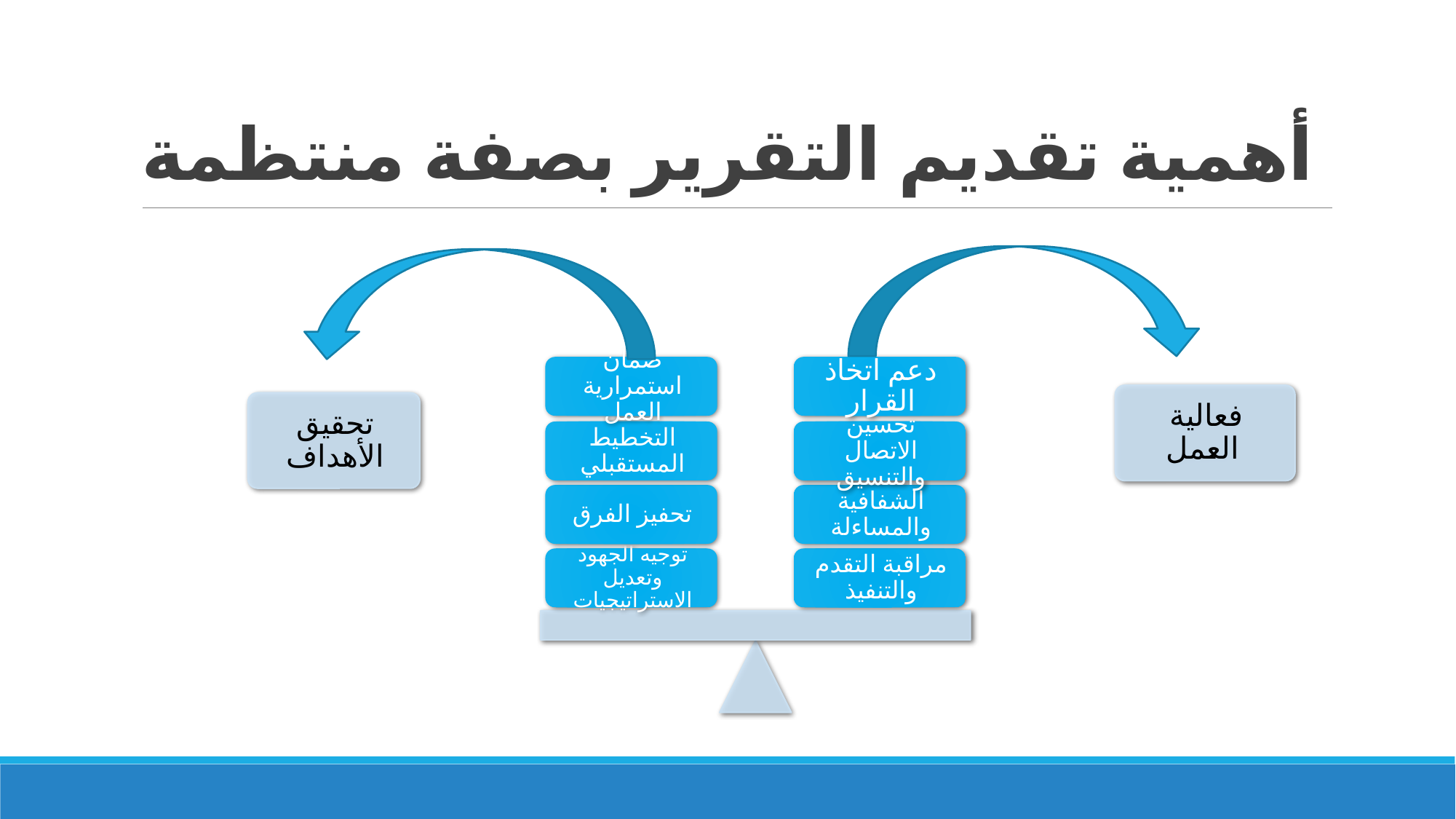

# أهمية تقديم التقرير بصفة منتظمة
تحقيق الأهداف
فعالية العمل
مراقبة التقدم والتنفيذ
الشفافية والمساءلة
تحسين الاتصال والتنسيق
دعم اتخاذ القرار
توجيه الجهود وتعديل الاستراتيجيات
تحفيز الفرق
التخطيط المستقبلي
ضمان استمرارية العمل